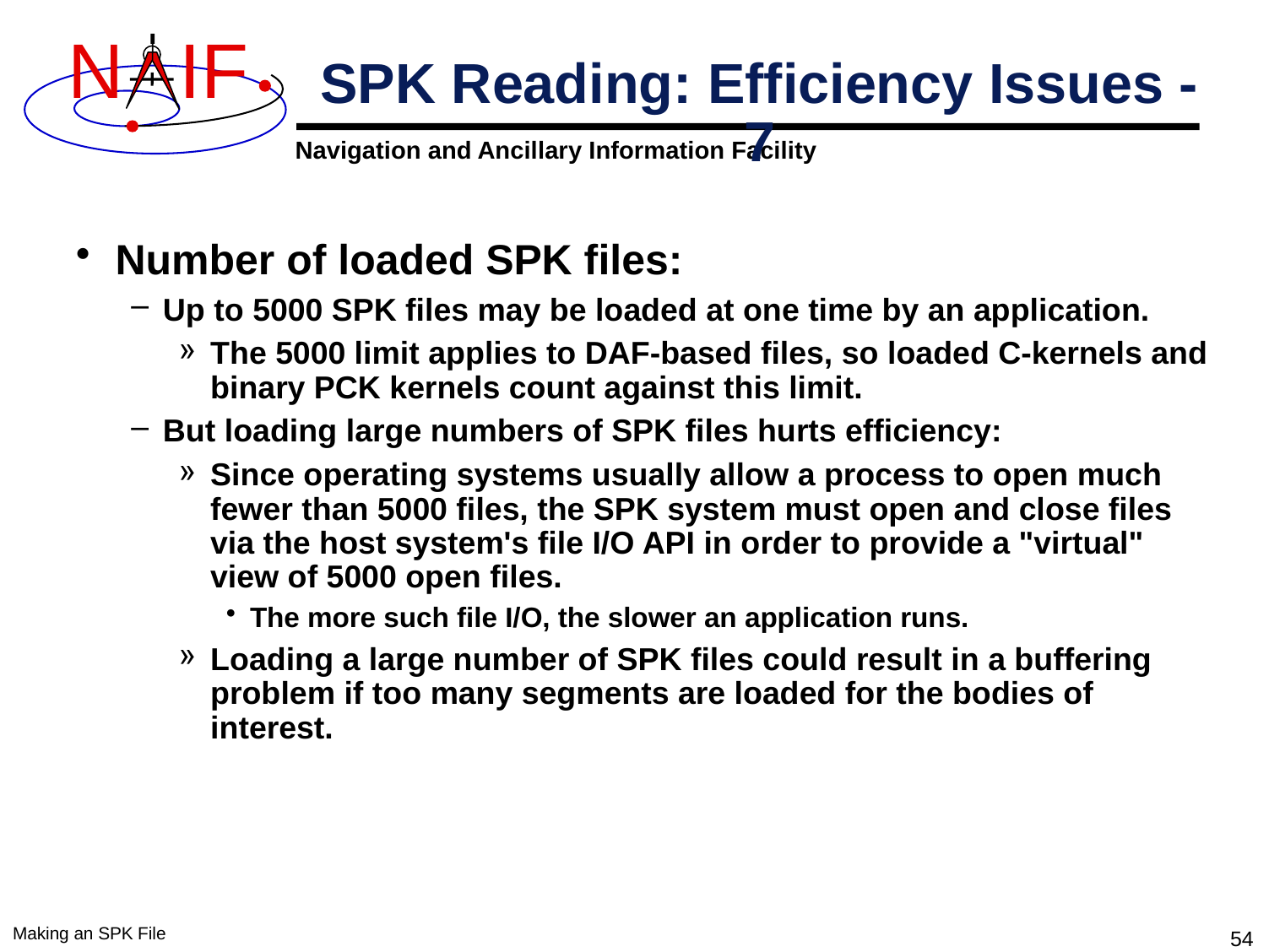

# SPK Reading: Efficiency Issues - 7
Number of loaded SPK files:
Up to 5000 SPK files may be loaded at one time by an application.
The 5000 limit applies to DAF-based files, so loaded C-kernels and binary PCK kernels count against this limit.
But loading large numbers of SPK files hurts efficiency:
Since operating systems usually allow a process to open much fewer than 5000 files, the SPK system must open and close files via the host system's file I/O API in order to provide a "virtual" view of 5000 open files.
The more such file I/O, the slower an application runs.
Loading a large number of SPK files could result in a buffering problem if too many segments are loaded for the bodies of interest.
Making an SPK File
54